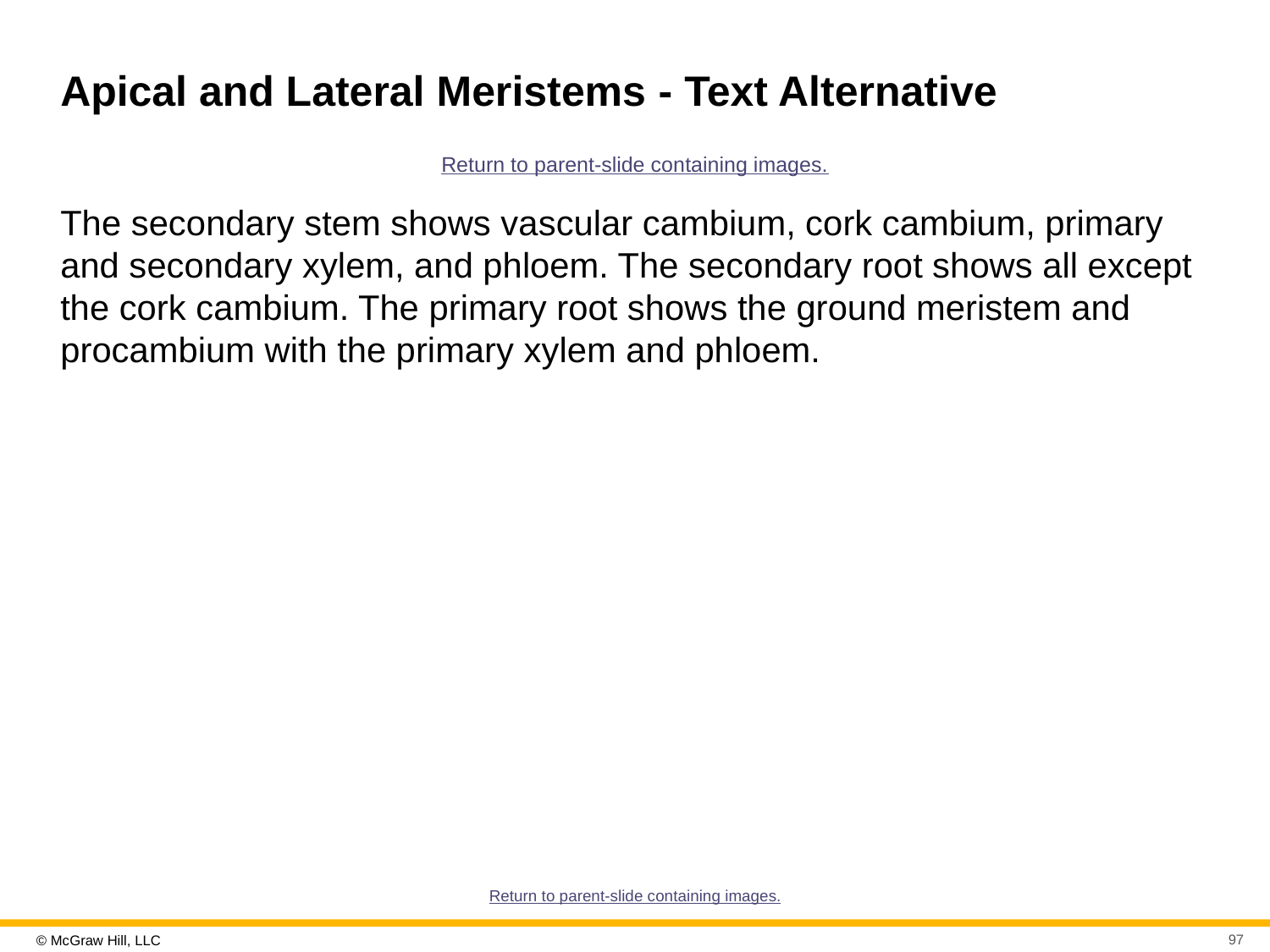

# Apical and Lateral Meristems - Text Alternative
Return to parent-slide containing images.
The secondary stem shows vascular cambium, cork cambium, primary and secondary xylem, and phloem. The secondary root shows all except the cork cambium. The primary root shows the ground meristem and procambium with the primary xylem and phloem.
Return to parent-slide containing images.
97